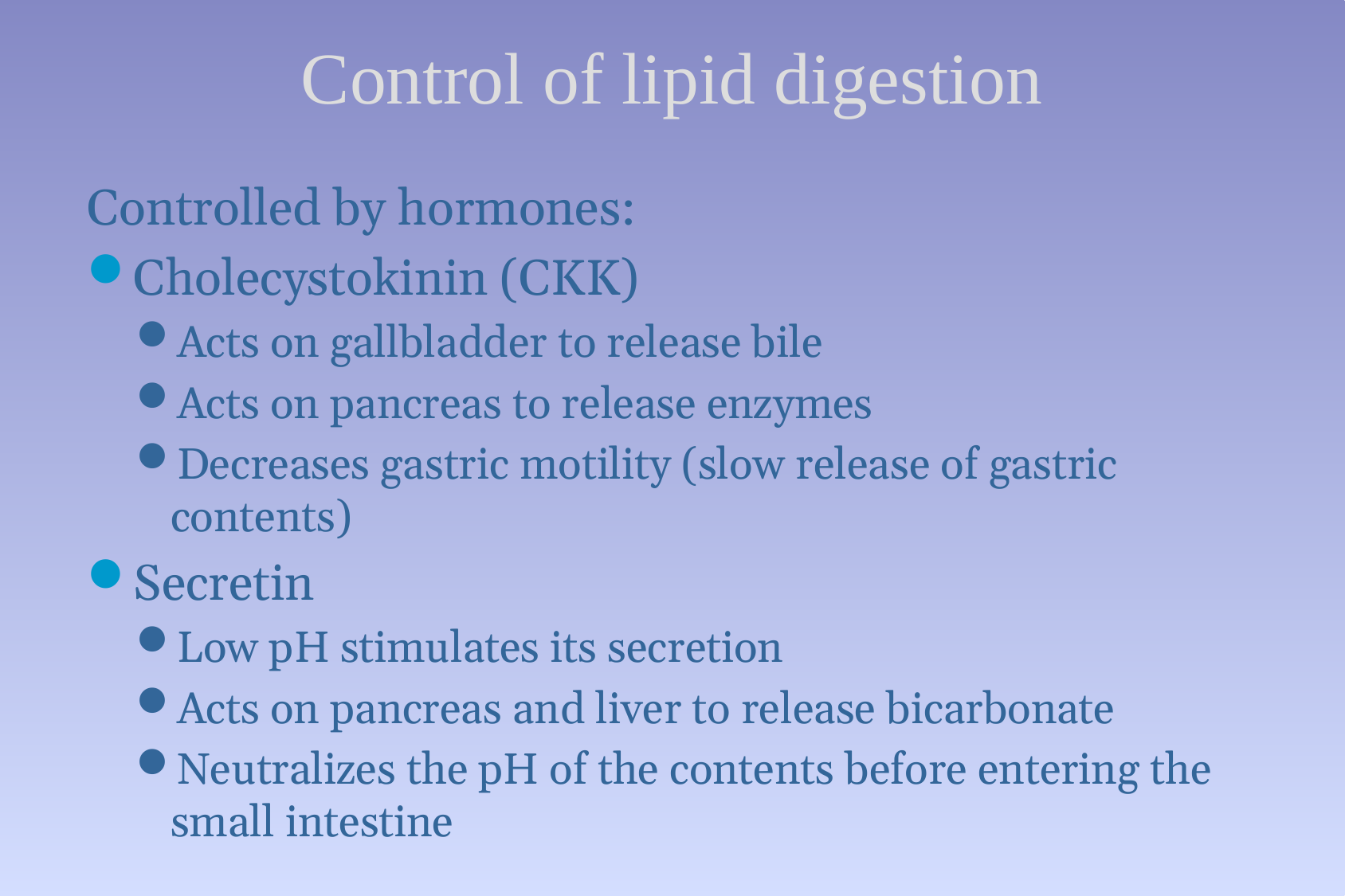

# Control of lipid digestion
Controlled by hormones:
Cholecystokinin (CKK)
Acts on gallbladder to release bile
Acts on pancreas to release enzymes
Decreases gastric motility (slow release of gastric contents)
Secretin
Low pH stimulates its secretion
Acts on pancreas and liver to release bicarbonate
Neutralizes the pH of the contents before entering the small intestine